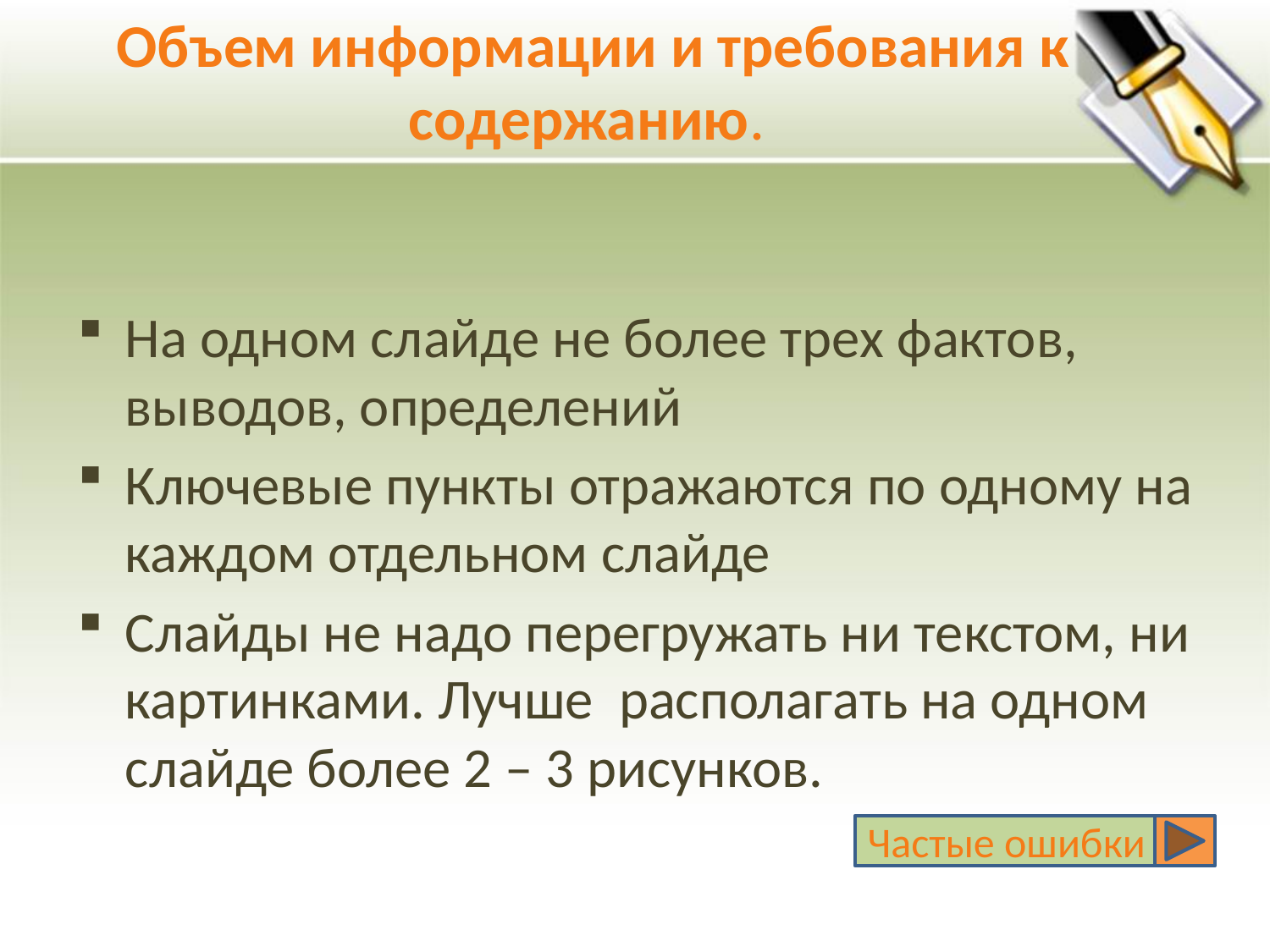

# Объем информации и требования к содержанию.

На одном слайде не более трех фактов, выводов, определений
Ключевые пункты отражаются по одному на каждом отдельном слайде
Слайды не надо перегружать ни текстом, ни картинками. Лучше  располагать на одном слайде более 2 – 3 рисунков.
Частые ошибки